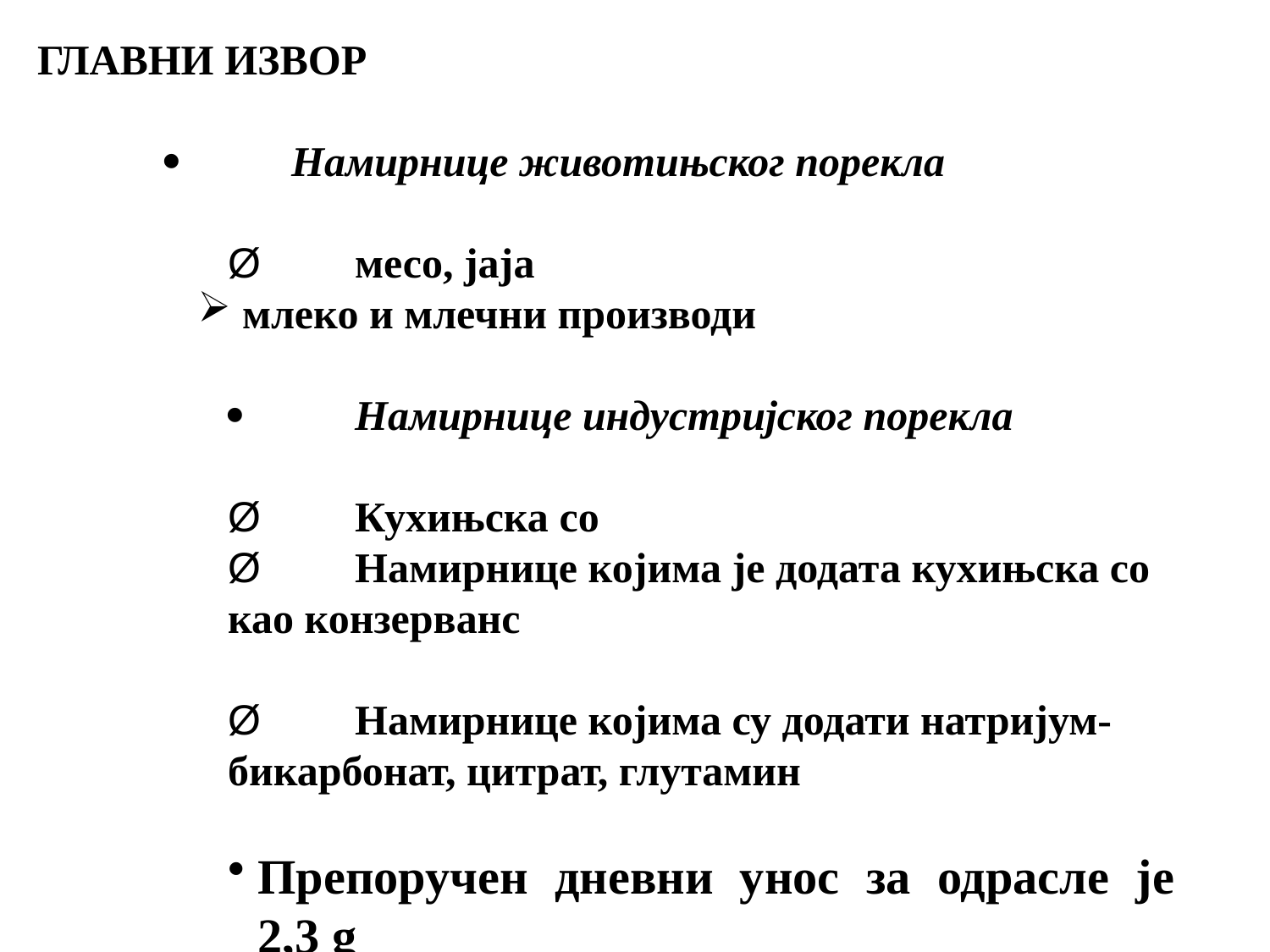

ГЛАВНИ ИЗВОР

•	Намирнице животињског порекла

Ø	месо, јаја
 млеко и млечни производи

•	Намирнице индустријског порекла

Ø	Кухињска со
Ø	Намирнице којима је додата кухињска со као конзерванс

Ø	Намирнице којима су додати натријум-бикарбонат, цитрат, глутамин

Препоручен дневни унос за одрасле је 2,3 g